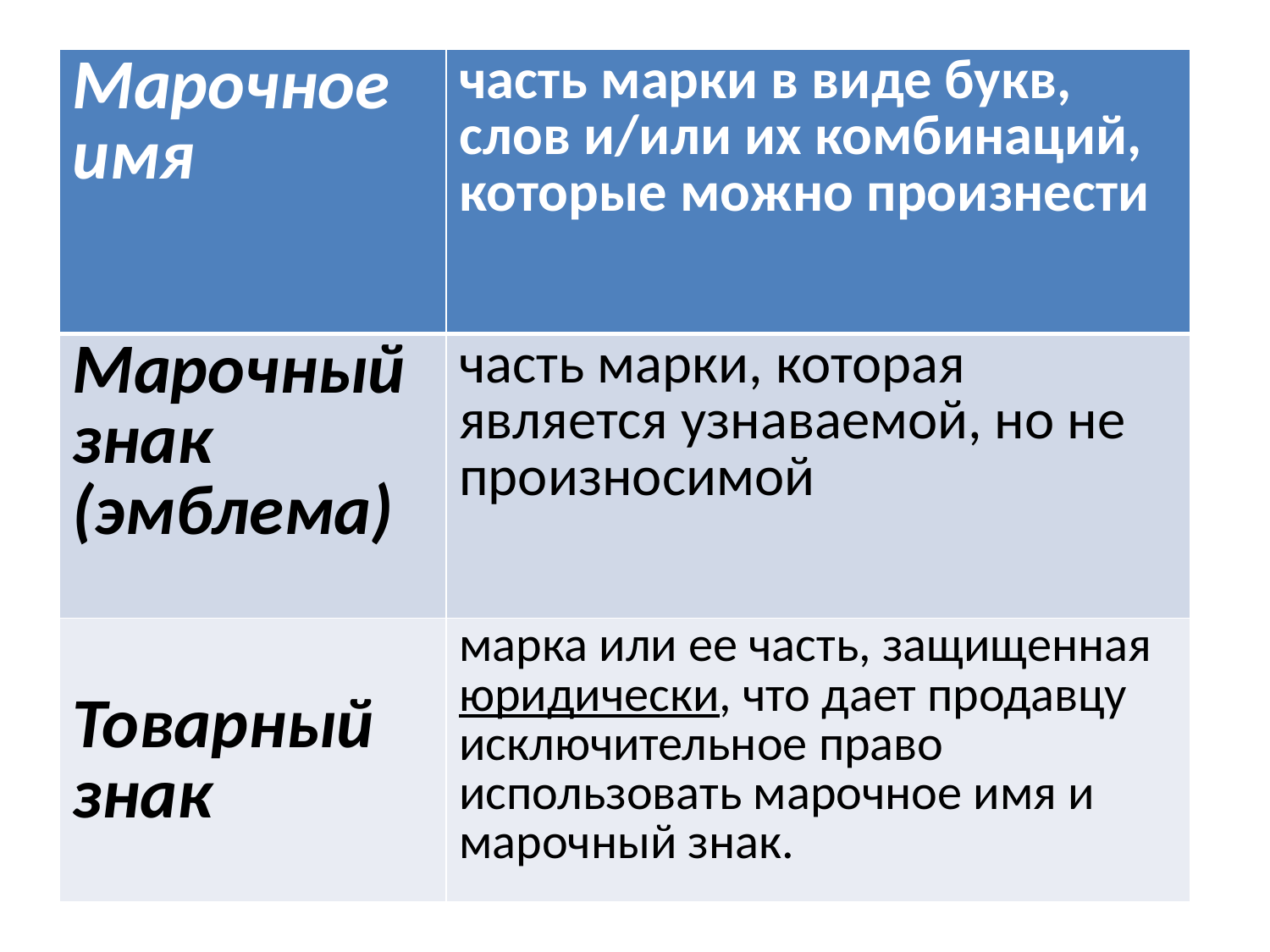

| Марочное имя | часть марки в виде букв, слов и/или их комбинаций, которые можно произнести |
| --- | --- |
| Марочный знак (эмблема) | часть марки, которая является узнаваемой, но не произносимой |
| Товарный знак | марка или ее часть, защищенная юридически, что дает продавцу исключительное право использовать марочное имя и марочный знак. |